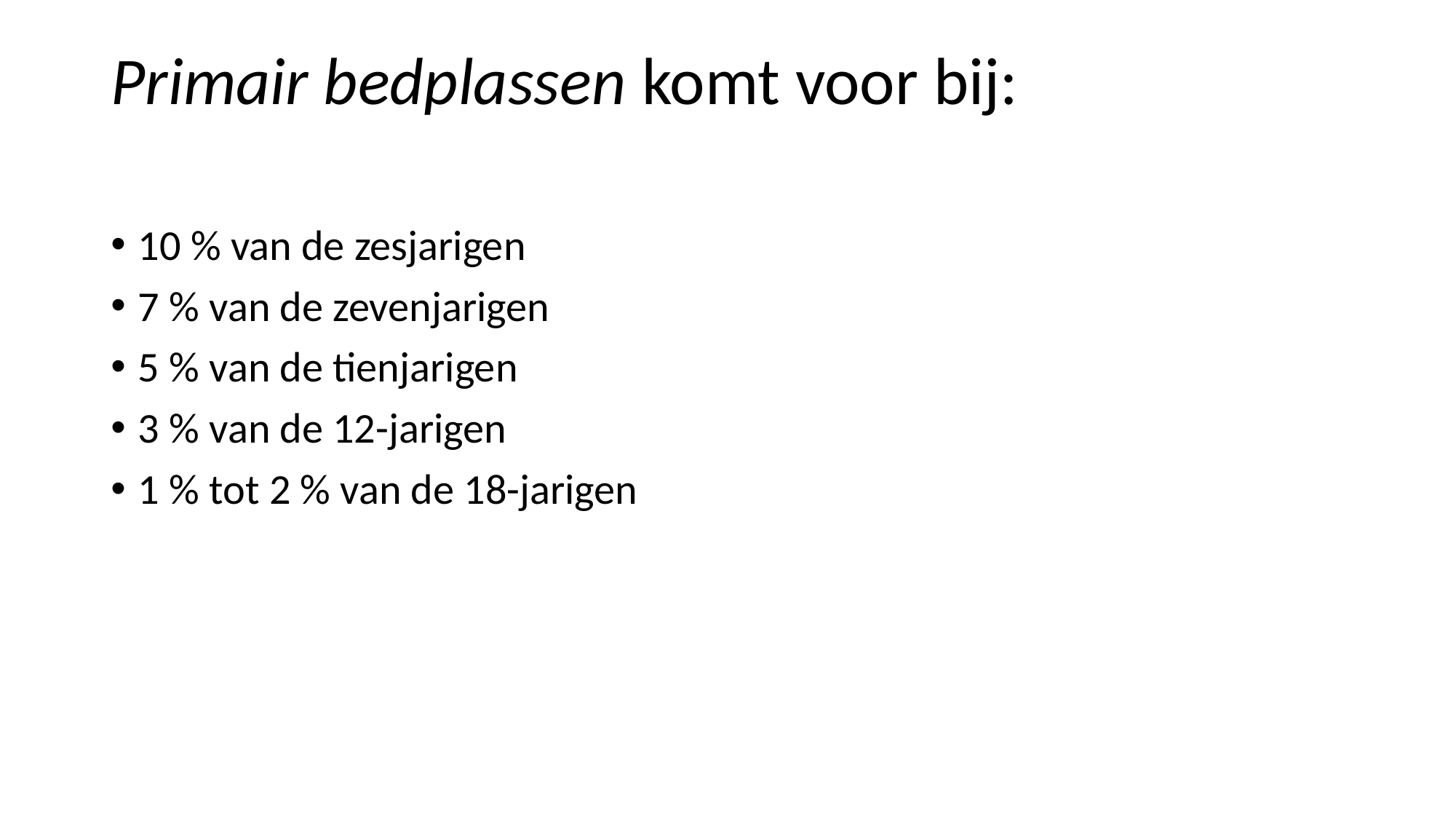

# Primair bedplassen komt voor bij:
10 % van de zesjarigen
7 % van de zevenjarigen
5 % van de tienjarigen
3 % van de 12-jarigen
1 % tot 2 % van de 18-jarigen